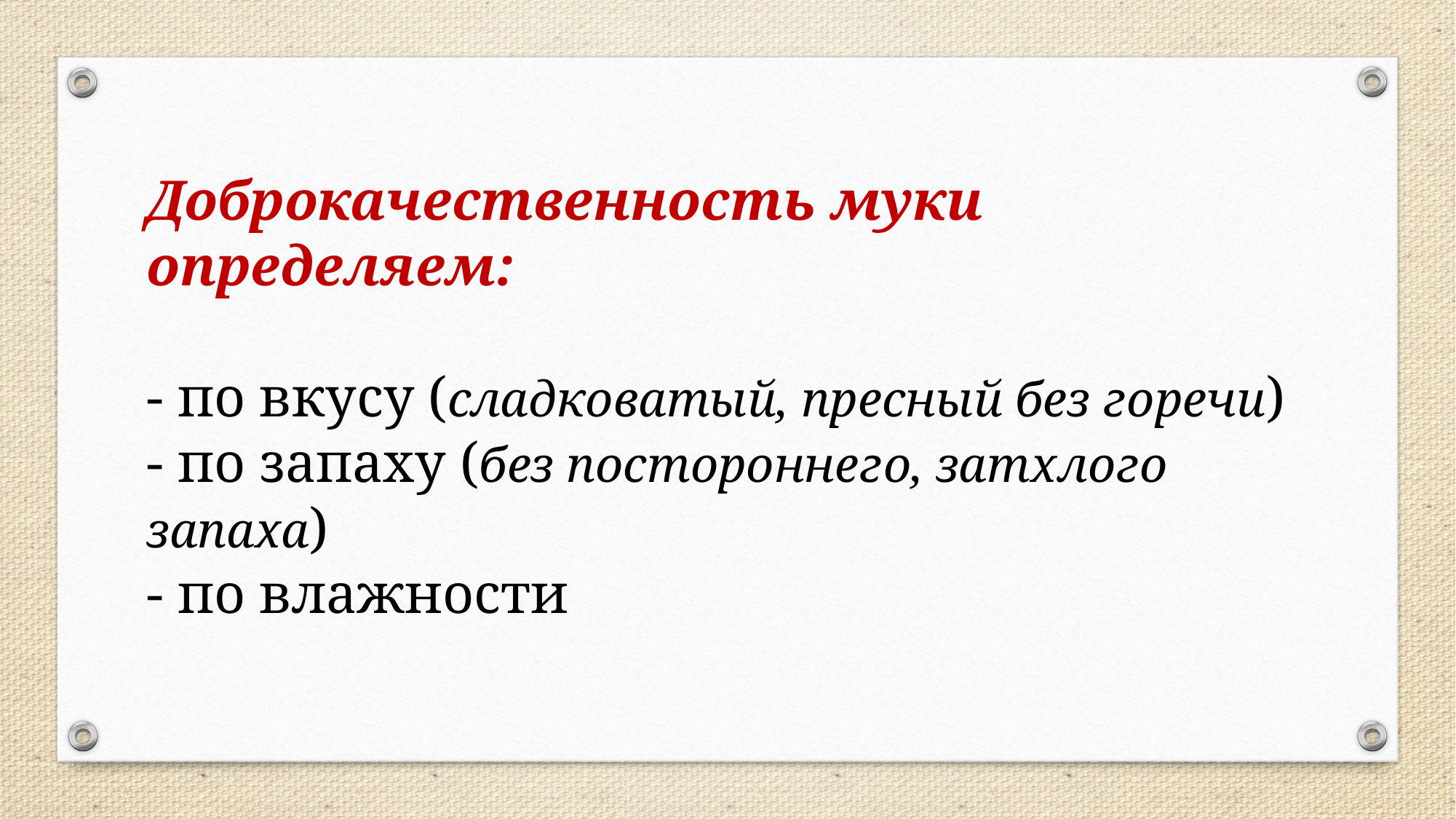

Доброкачественность муки определяем:
- по вкусу (сладковатый, пресный без горечи)
- по запаху (без постороннего, затхлого запаха)
- по влажности